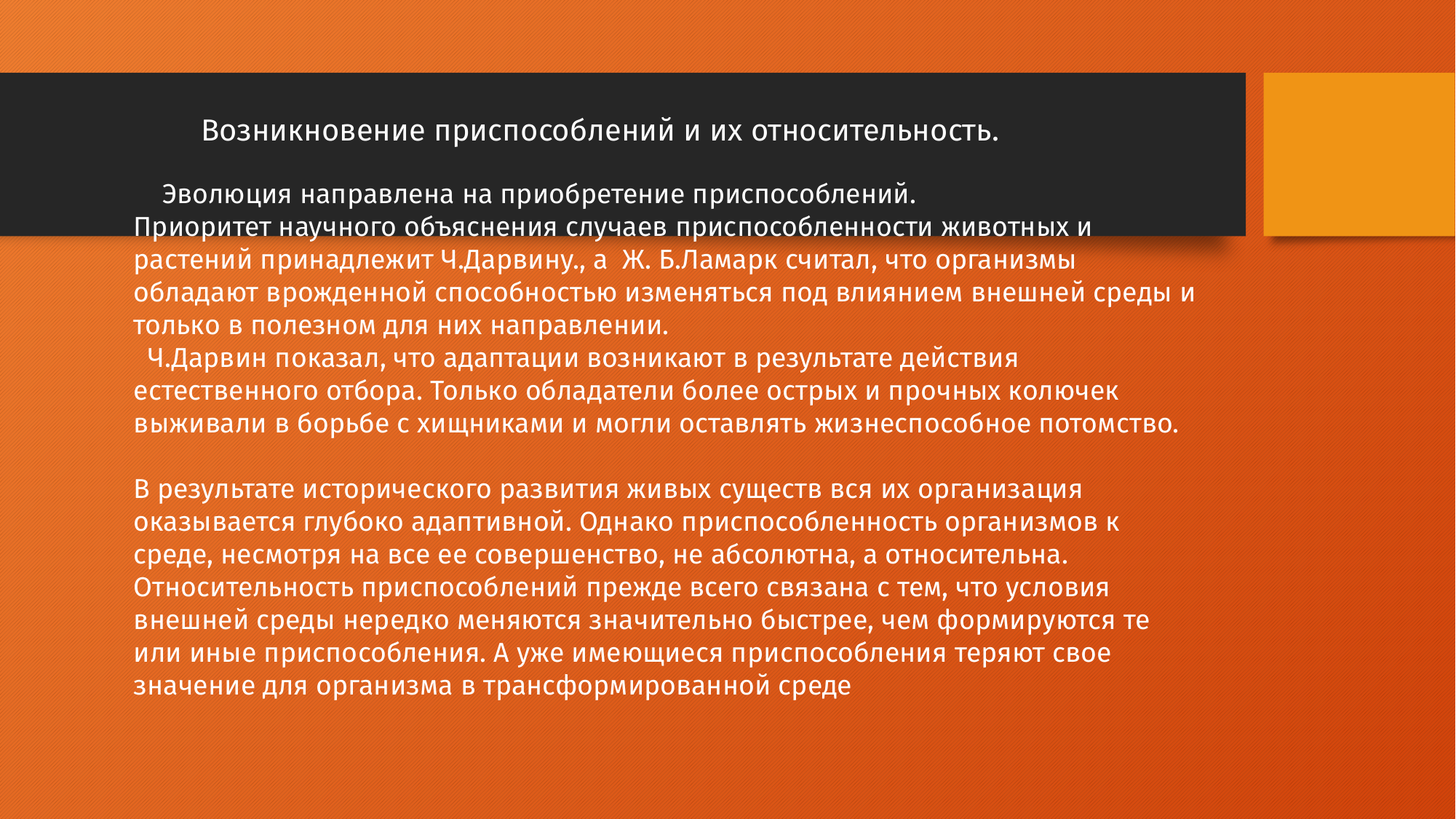

Возникновение приспособлений и их относительность.
    Эволюция направлена на приобретение приспособлений.
Приоритет научного объяснения случаев приспособленности животных и растений принадлежит Ч.Дарвину., а  Ж. Б.Ламарк считал, что организмы обладают врожденной способностью изменяться под влиянием внешней среды и только в полезном для них направлении.
  Ч.Дарвин показал, что адаптации возникают в результате действия естественного отбора. Только обладатели более острых и прочных колючек выживали в борьбе с хищниками и могли оставлять жизнеспособное потомство.

В результате исторического развития живых существ вся их организация оказывается глубоко адаптивной. Однако приспособленность организмов к среде, несмотря на все ее совершенство, не абсолютна, а относительна. Относительность приспособлений прежде всего связана с тем, что условия внешней среды нередко меняются значительно быстрее, чем формируются те или иные приспособления. А уже имеющиеся приспособления теряют свое значение для организма в трансформированной среде